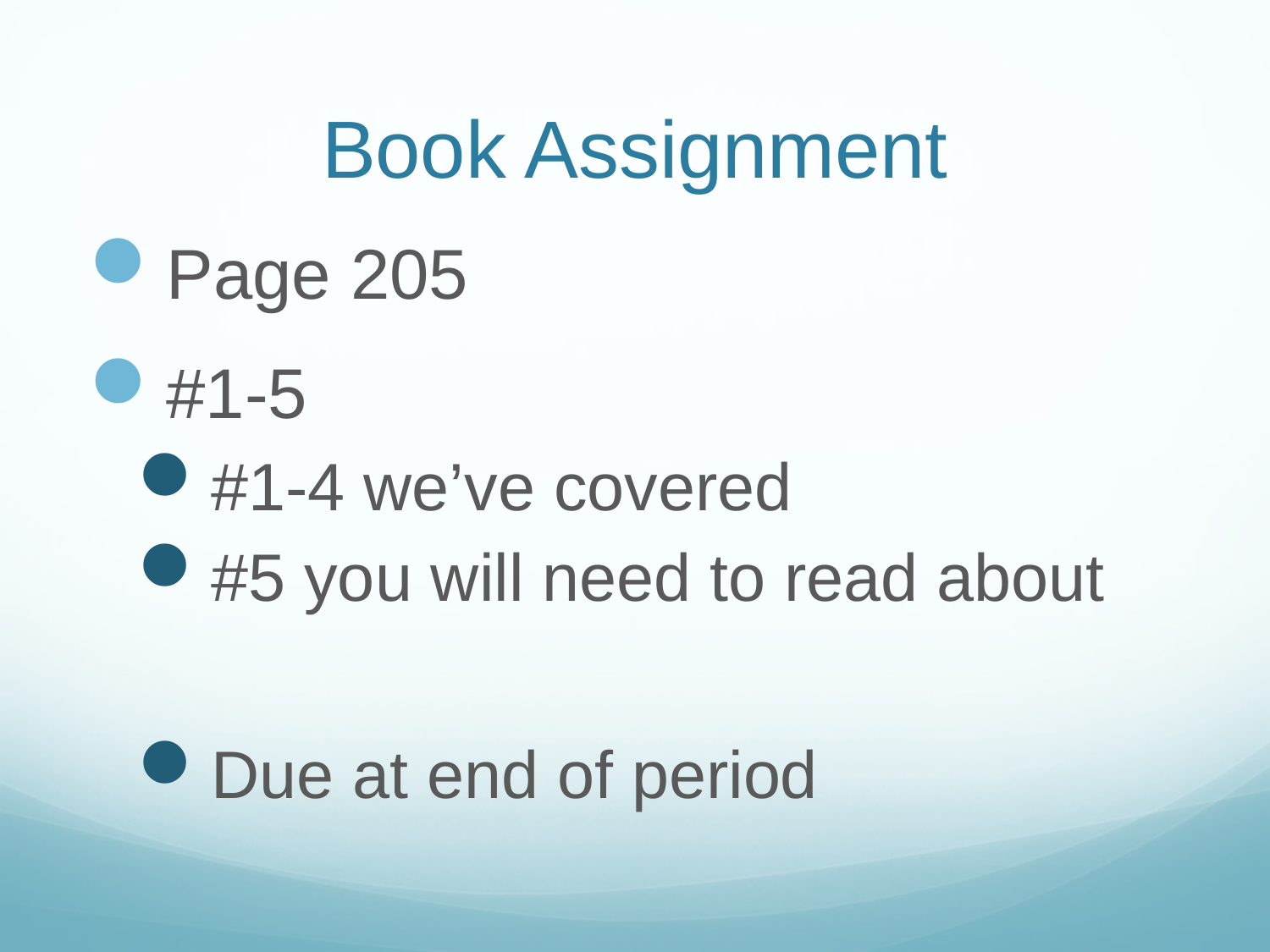

# Book Assignment
Page 205
#1-5
#1-4 we’ve covered
#5 you will need to read about

Due at end of period